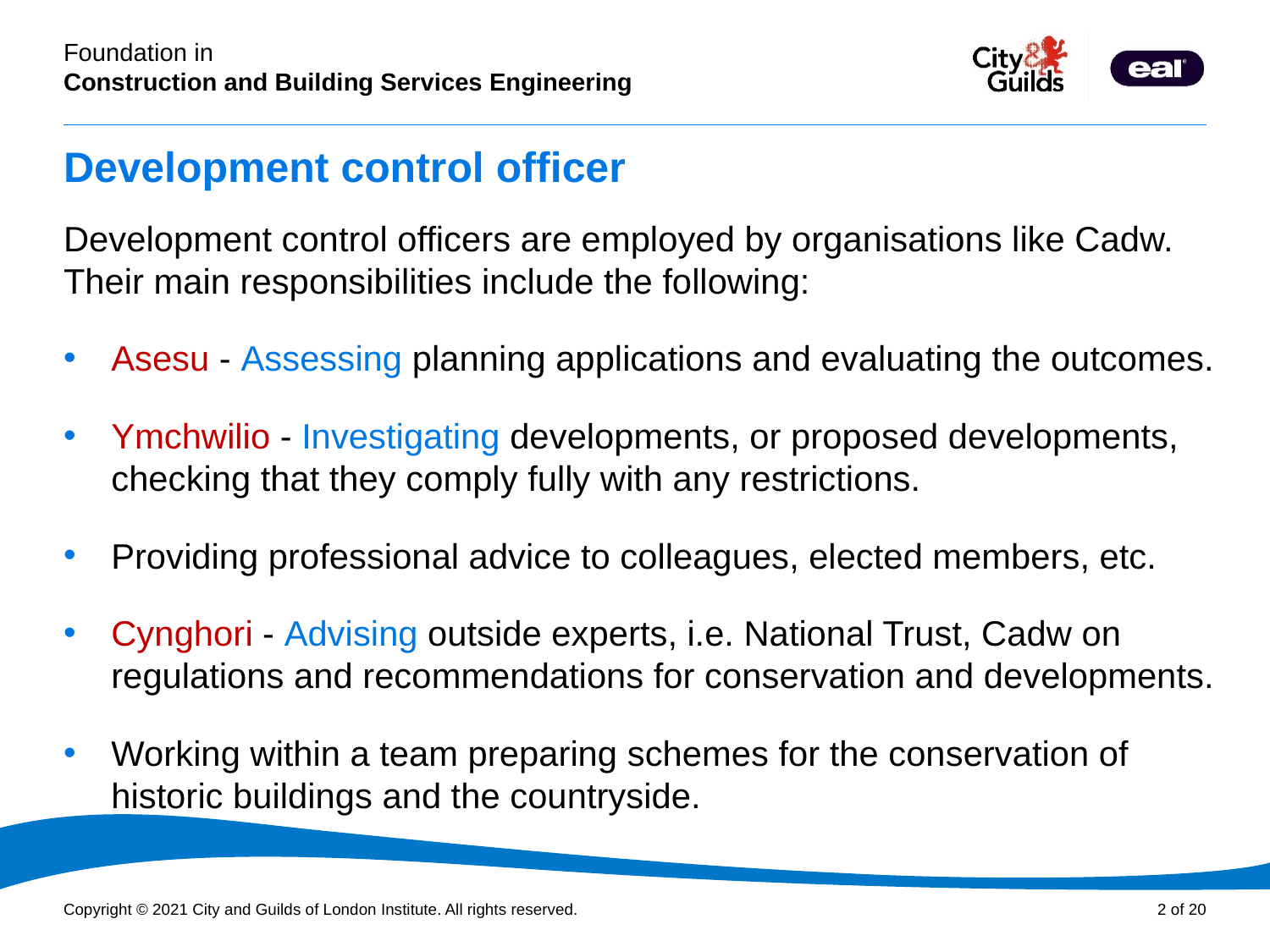

# Development control officer
Development control officers are employed by organisations like Cadw. Their main responsibilities include the following:
Asesu - Assessing planning applications and evaluating the outcomes.
Ymchwilio - Investigating developments, or proposed developments, checking that they comply fully with any restrictions.
Providing professional advice to colleagues, elected members, etc.
Cynghori - Advising outside experts, i.e. National Trust, Cadw on regulations and recommendations for conservation and developments.
Working within a team preparing schemes for the conservation of historic buildings and the countryside.